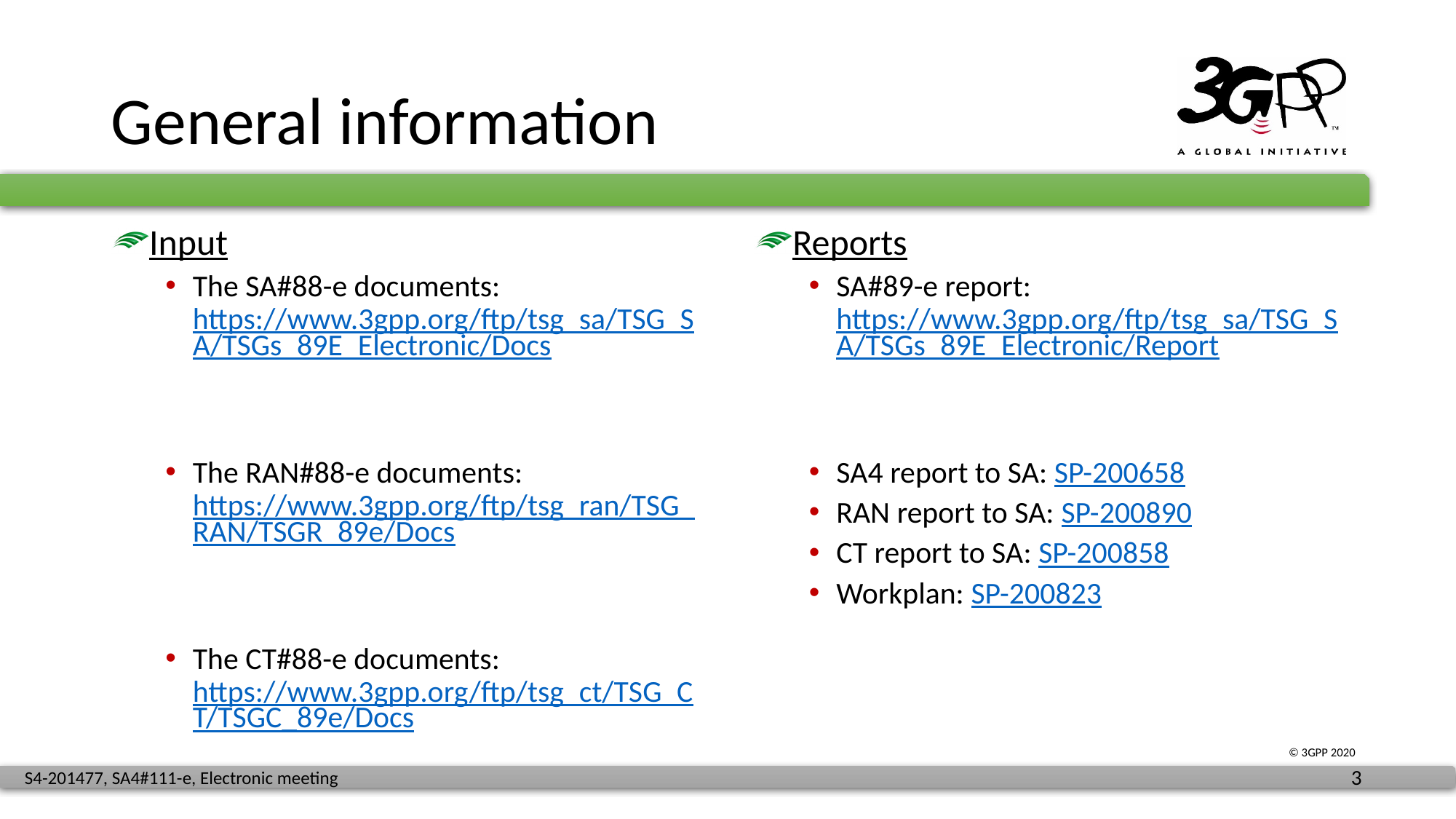

# General information
Input
The SA#88-e documents: https://www.3gpp.org/ftp/tsg_sa/TSG_SA/TSGs_89E_Electronic/Docs

The RAN#88-e documents: https://www.3gpp.org/ftp/tsg_ran/TSG_RAN/TSGR_89e/Docs

The CT#88-e documents: https://www.3gpp.org/ftp/tsg_ct/TSG_CT/TSGC_89e/Docs

Reports
SA#89-e report: https://www.3gpp.org/ftp/tsg_sa/TSG_SA/TSGs_89E_Electronic/Report

SA4 report to SA: SP-200658
RAN report to SA: SP-200890
CT report to SA: SP-200858
Workplan: SP-200823